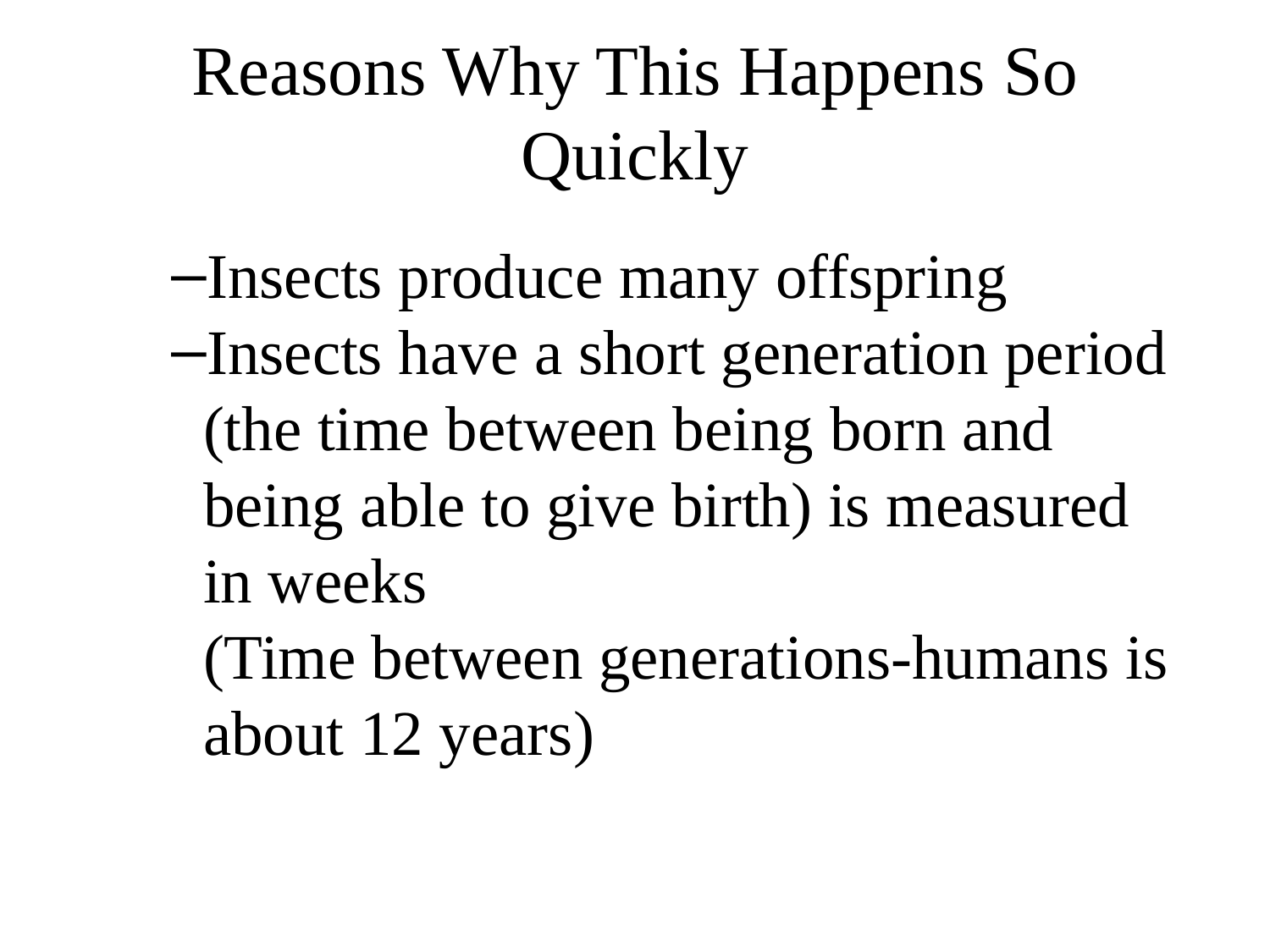

# Reasons Why This Happens So Quickly

Insects produce many offspring
Insects have a short generation period (the time between being born and being able to give birth) is measured in weeks
(Time between generations-humans is about 12 years)